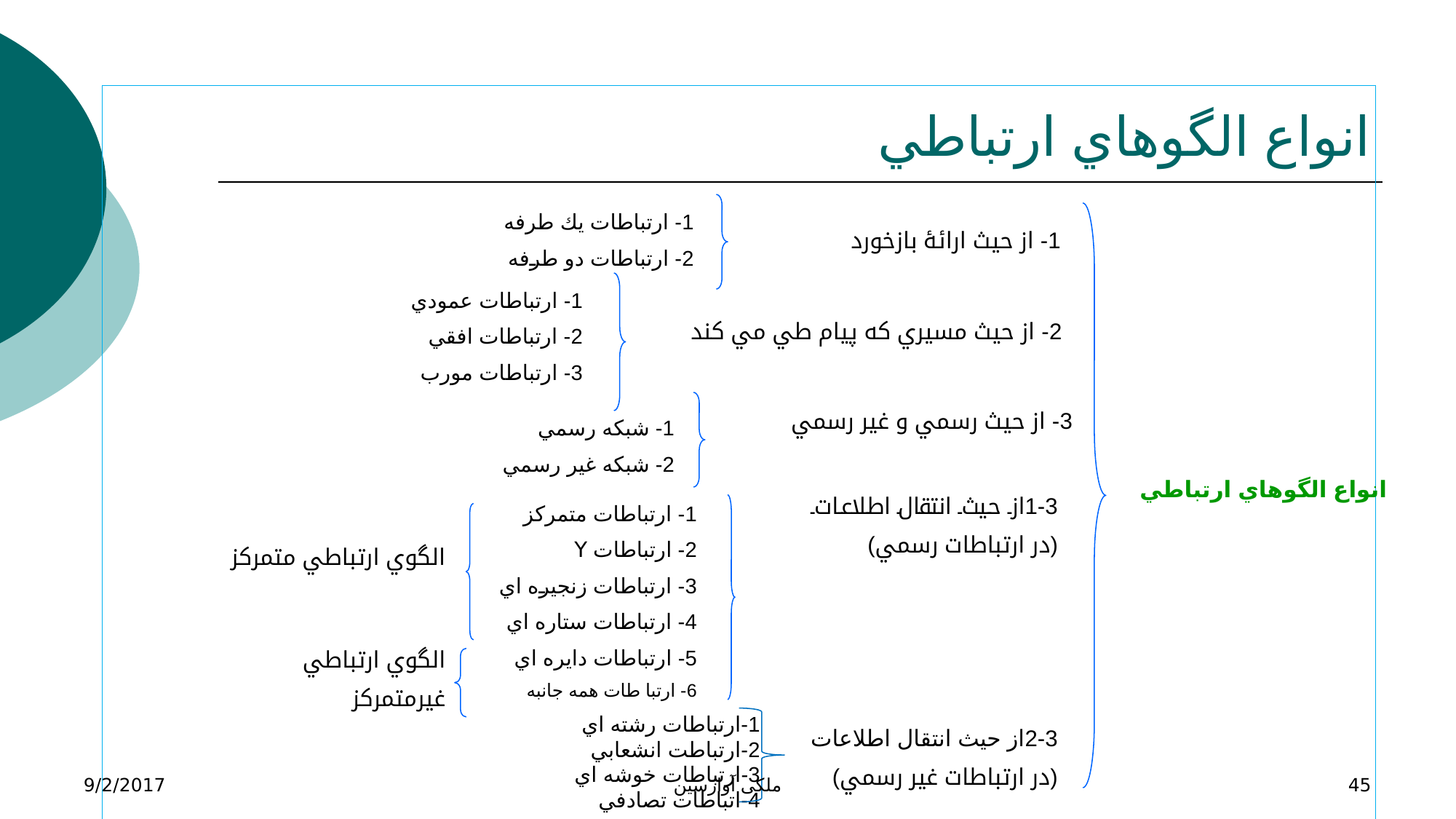

# انواع الگوهاي ارتباطي

1- ارتباطات يك طرفه
2- ارتباطات دو طرفه
1- از حيث ارائۀ بازخورد

1- ارتباطات عمودي
2- ارتباطات افقي
3- ارتباطات مورب
2- از حيث مسيري كه پيام طي مي كند

3- از حيث رسمي و غير رسمي
1- شبكه رسمي
2- شبكه غير رسمي
انواع الگوهاي ارتباطي
1-3از حيث انتقال اطلاعات
(در ارتباطات رسمي)

2-3از حيث انتقال اطلاعات
(در ارتباطات غير رسمي)

1- ارتباطات متمركز
2- ارتباطات Y
3- ارتباطات زنجيره اي
4- ارتباطات ستاره اي
5- ارتباطات دايره اي
6- ارتبا طات همه جانبه

الگوي ارتباطي متمركز
الگوي ارتباطي
غيرمتمركز

1-ارتباطات رشته اي
2-ارتباطت انشعابي
3-ارتباطات خوشه اي
4-اتباطات تصادفي

9/2/2017
ملکی آوارسین
45